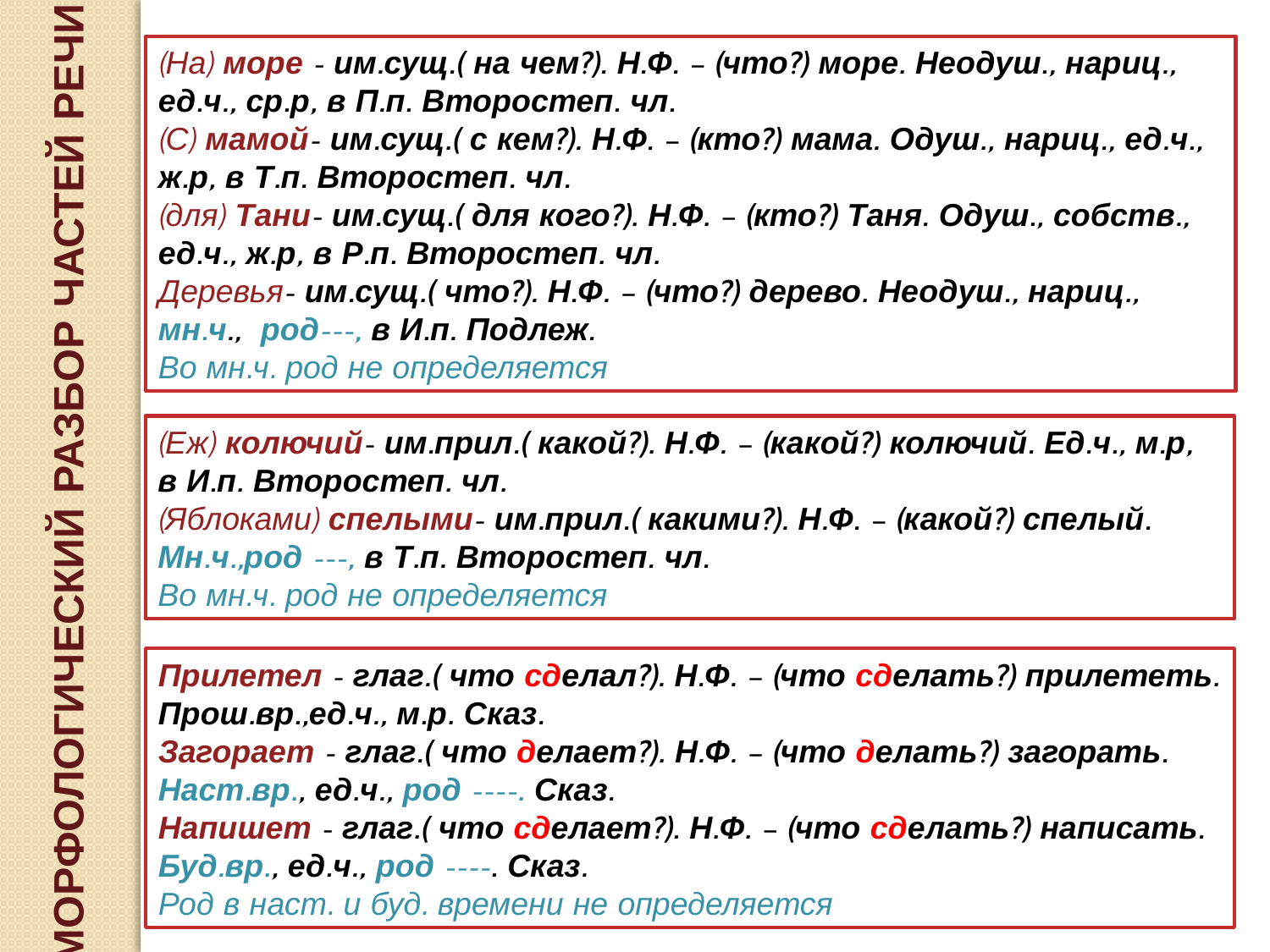

МОРФОЛОГИЧЕСКИЙ РАЗБОР ЧАСТЕЙ РЕЧИ
(На) море - им.сущ.( на чем?). Н.Ф. – (что?) море. Неодуш., нариц., ед.ч., ср.р, в П.п. Второстеп. чл.
(С) мамой- им.сущ.( с кем?). Н.Ф. – (кто?) мама. Одуш., нариц., ед.ч., ж.р, в Т.п. Второстеп. чл.
(для) Тани- им.сущ.( для кого?). Н.Ф. – (кто?) Таня. Одуш., собств., ед.ч., ж.р, в Р.п. Второстеп. чл.
Деревья- им.сущ.( что?). Н.Ф. – (что?) дерево. Неодуш., нариц., мн.ч.,  род---, в И.п. Подлеж.
Во мн.ч. род не определяется
(Еж) колючий- им.прил.( какой?). Н.Ф. – (какой?) колючий. Ед.ч., м.р, в И.п. Второстеп. чл.
(Яблоками) спелыми- им.прил.( какими?). Н.Ф. – (какой?) спелый. Мн.ч.,род ---, в Т.п. Второстеп. чл.
Во мн.ч. род не определяется
Прилетел - глаг.( что сделал?). Н.Ф. – (что сделать?) прилететь. Прош.вр.,ед.ч., м.р. Сказ.
Загорает - глаг.( что делает?). Н.Ф. – (что делать?) загорать.  Наст.вр., ед.ч., род ----. Сказ.
Напишет - глаг.( что сделает?). Н.Ф. – (что сделать?) написать. Буд.вр., ед.ч., род ----. Сказ.
Род в наст. и буд. времени не определяется